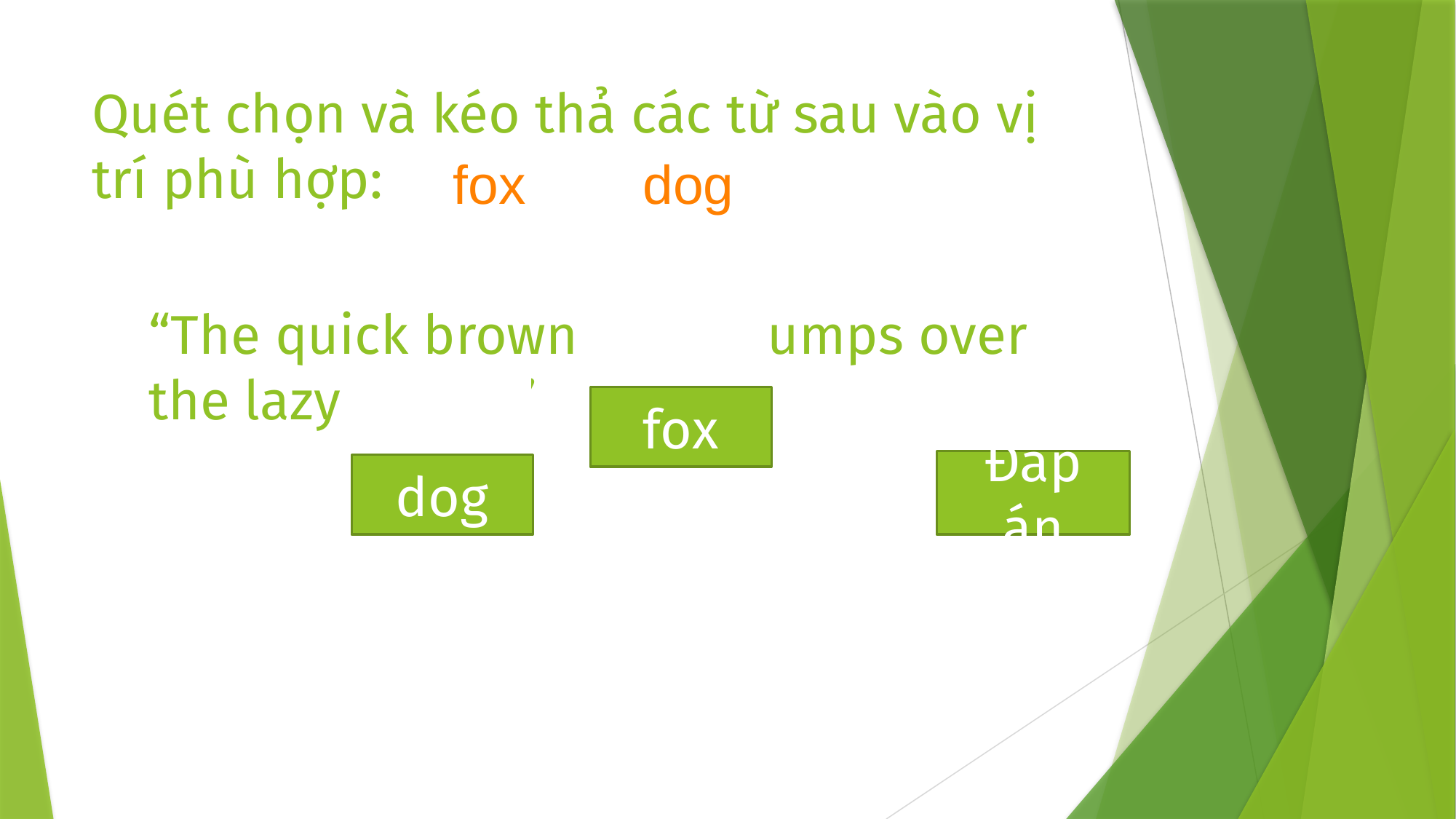

# Quét chọn và kéo thả các từ sau vào vị trí phù hợp:
“The quick brown            jumps over the lazy            ”
fox
Đáp án
dog